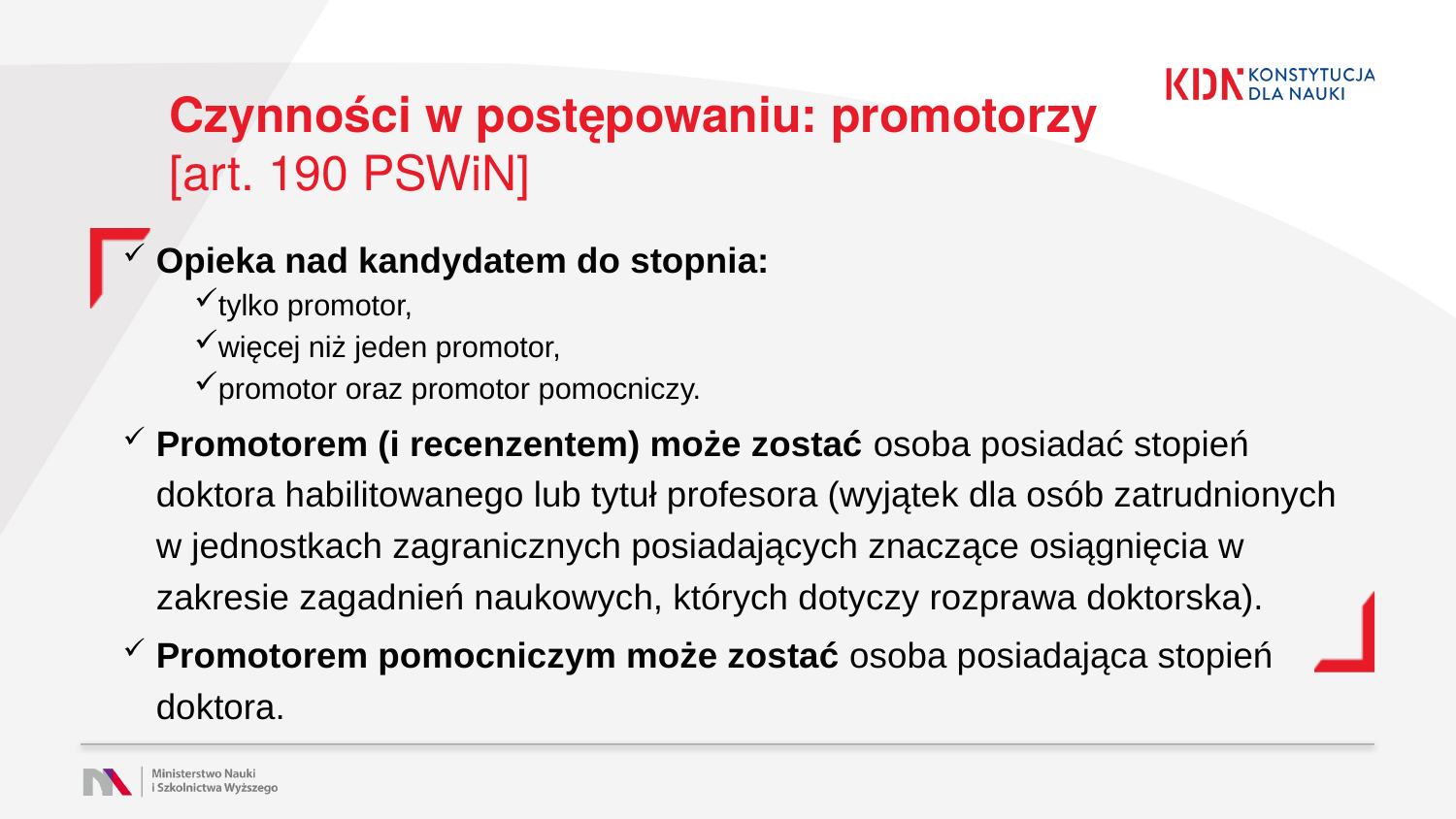

# Czynności w postępowaniu: promotorzy [art. 190 PSWiN]
Opieka nad kandydatem do stopnia:
tylko promotor,
więcej niż jeden promotor,
promotor oraz promotor pomocniczy.
Promotorem (i recenzentem) może zostać osoba posiadać stopień doktora habilitowanego lub tytuł profesora (wyjątek dla osób zatrudnionych w jednostkach zagranicznych posiadających znaczące osiągnięcia w zakresie zagadnień naukowych, których dotyczy rozprawa doktorska).
Promotorem pomocniczym może zostać osoba posiadająca stopień doktora.